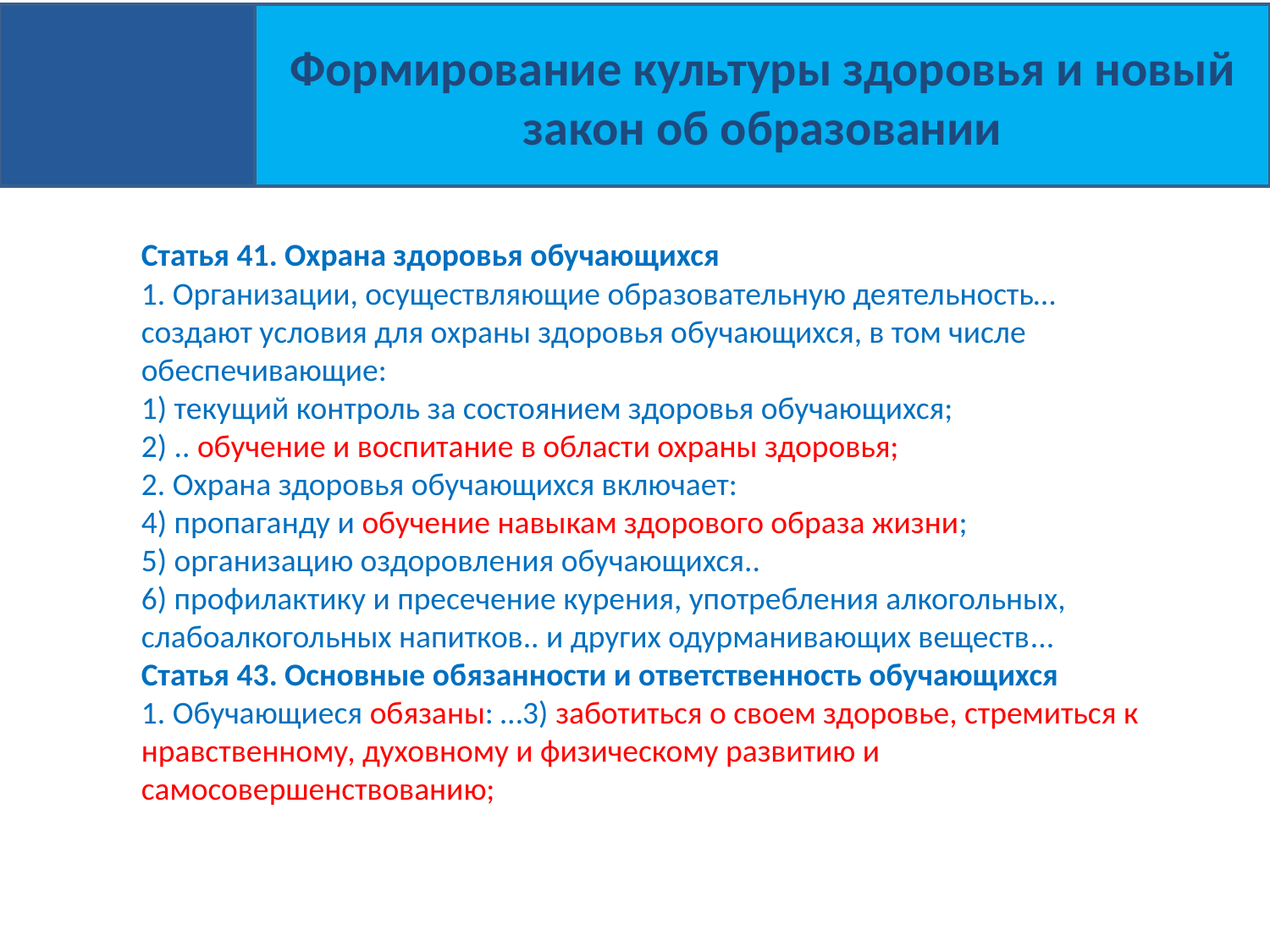

#

Формирование культуры здоровья и новый закон об образовании

Статья 41. Охрана здоровья обучающихся
1. Организации, осуществляющие образовательную деятельность… создают условия для охраны здоровья обучающихся, в том числе обеспечивающие:
1) текущий контроль за состоянием здоровья обучающихся;
2) .. обучение и воспитание в области охраны здоровья;
2. Охрана здоровья обучающихся включает:
4) пропаганду и обучение навыкам здорового образа жизни;
5) организацию оздоровления обучающихся..
6) профилактику и пресечение курения, употребления алкогольных, слабоалкогольных напитков.. и других одурманивающих веществ...
Статья 43. Основные обязанности и ответственность обучающихся
1. Обучающиеся обязаны: …3) заботиться о своем здоровье, стремиться к нравственному, духовному и физическому развитию и самосовершенствованию;